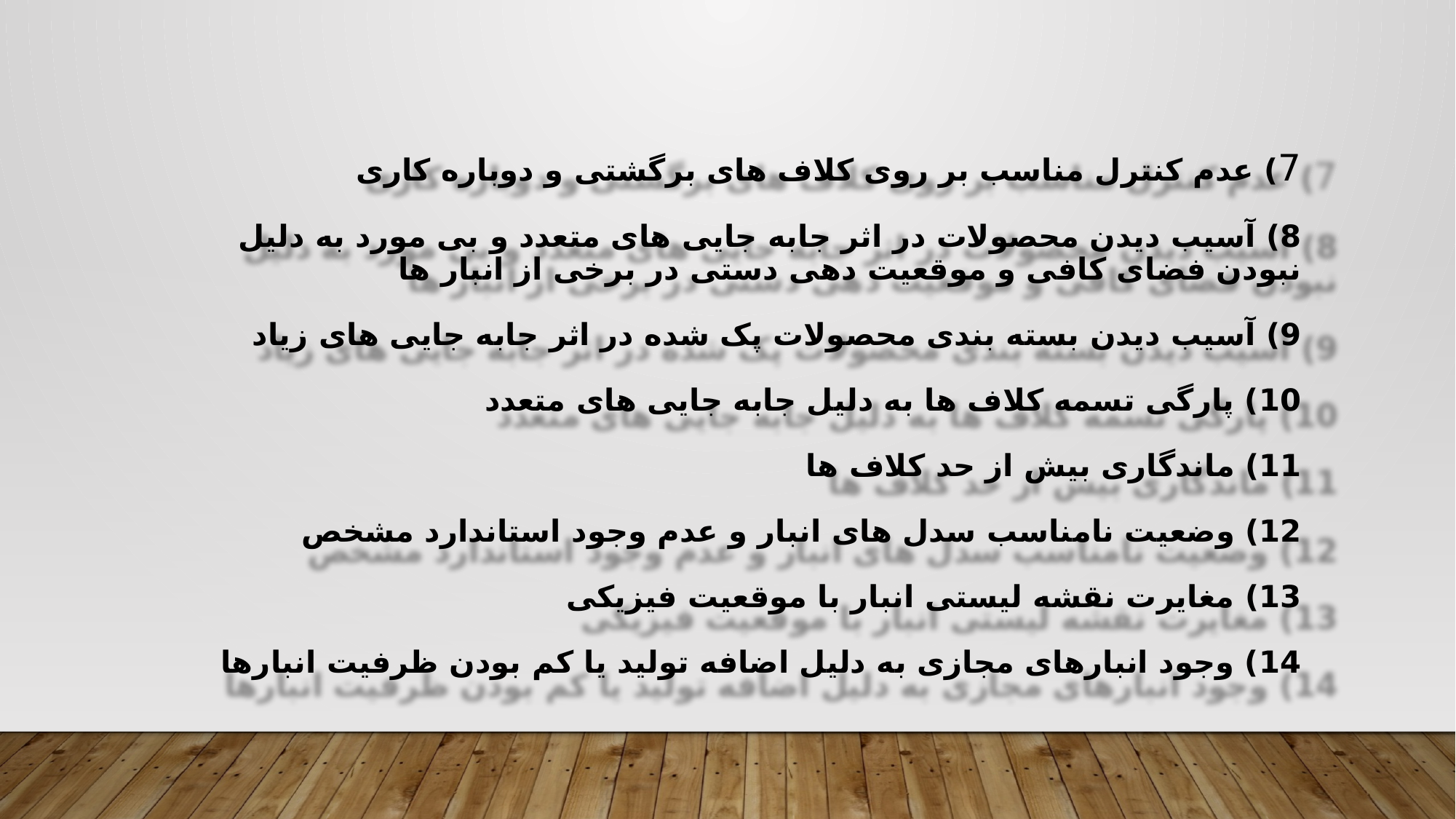

7) عدم کنترل مناسب بر روی کلاف های برگشتی و دوباره کاری
8) آسیب دیدن محصولات در اثر جابه جایی های متعدد و بی مورد به دلیل نبودن فضای کافی و موقعیت دهی دستی در برخی از انبار ها
9) آسیب دیدن بسته بندی محصولات پک شده در اثر جابه جایی های زیاد
10) پارگی تسمه کلاف ها به دلیل جابه جایی های متعدد
11) ماندگاری بیش از حد کلاف ها
12) وضعیت نامناسب سدل های انبار و عدم وجود استاندارد مشخص
13) مغایرت نقشه لیستی انبار با موقعیت فیزیکی
14) وجود انبارهای مجازی به دلیل اضافه تولید یا کم بودن ظرفیت انبارها